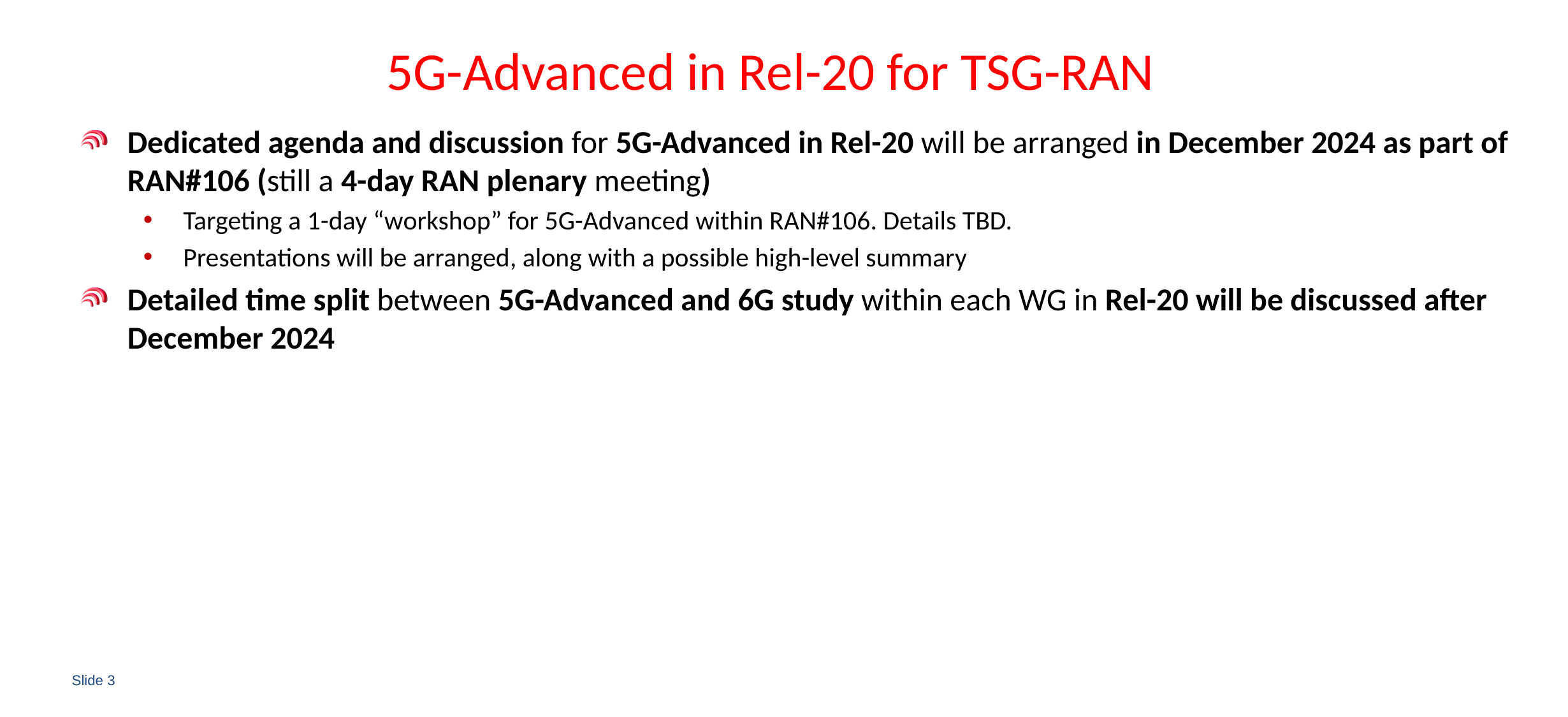

# 5G-Advanced in Rel-20 for TSG-RAN
Dedicated agenda and discussion for 5G-Advanced in Rel-20 will be arranged in December 2024 as part of RAN#106 (still a 4-day RAN plenary meeting)
Targeting a 1-day “workshop” for 5G-Advanced within RAN#106. Details TBD.
Presentations will be arranged, along with a possible high-level summary
Detailed time split between 5G-Advanced and 6G study within each WG in Rel-20 will be discussed after December 2024